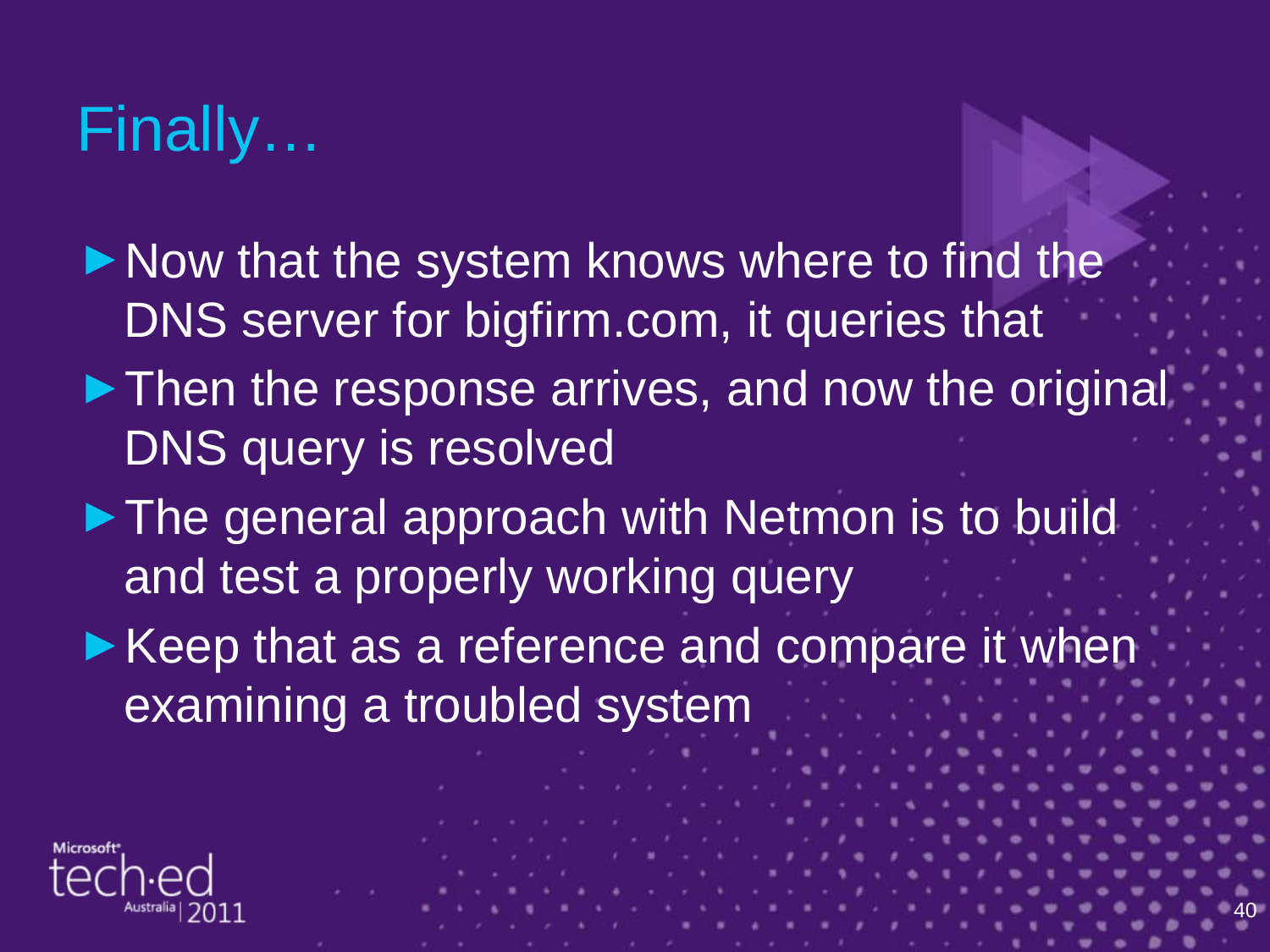

# Finally…
Now that the system knows where to find the DNS server for bigfirm.com, it queries that
Then the response arrives, and now the original DNS query is resolved
The general approach with Netmon is to build and test a properly working query
Keep that as a reference and compare it when examining a troubled system
40